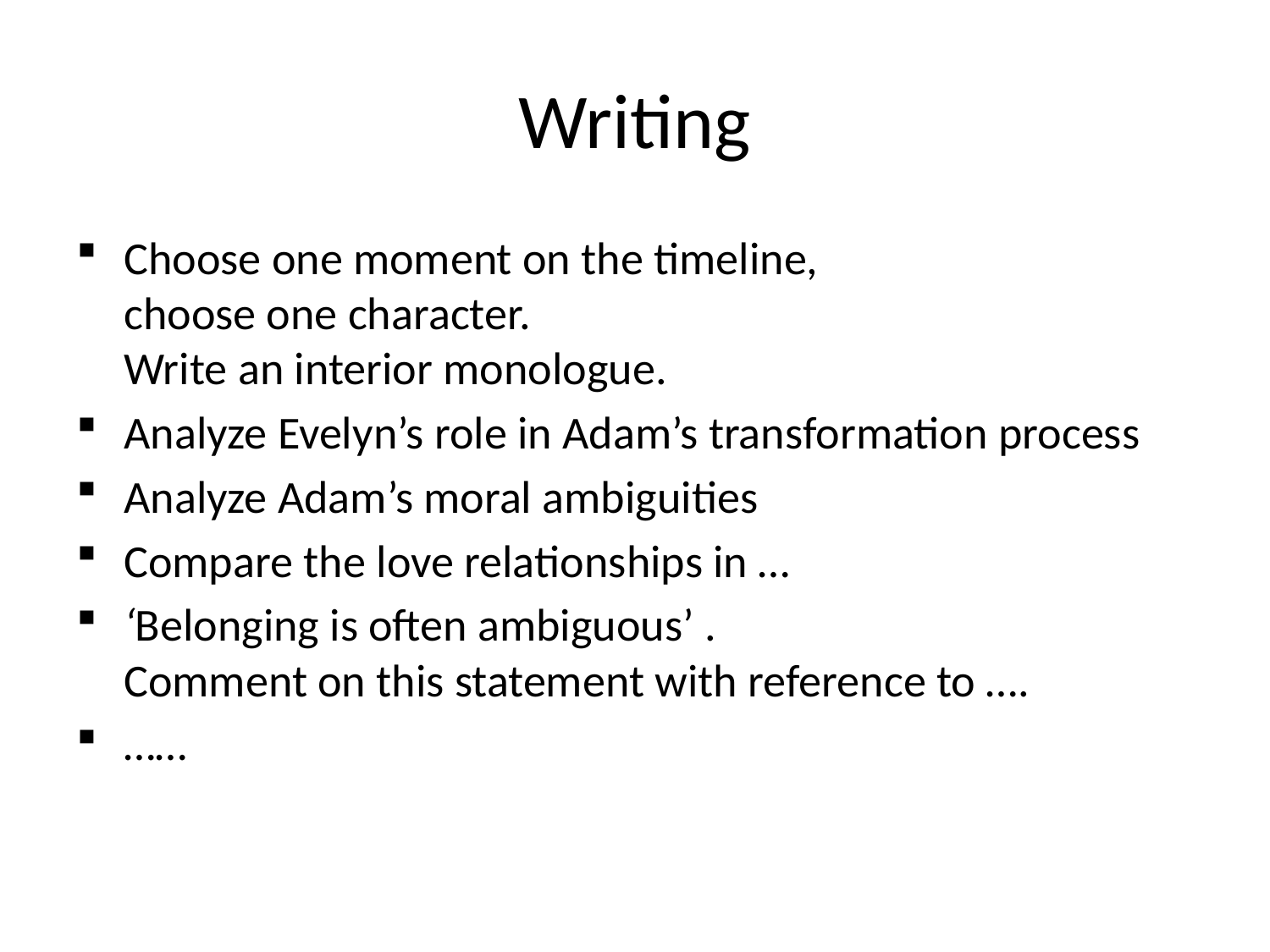

# Writing
Choose one moment on the timeline,
choose one character.
Write an interior monologue.
Analyze Evelyn’s role in Adam’s transformation process
Analyze Adam’s moral ambiguities
Compare the love relationships in …
‘Belonging is often ambiguous’ .
Comment on this statement with reference to ….
……